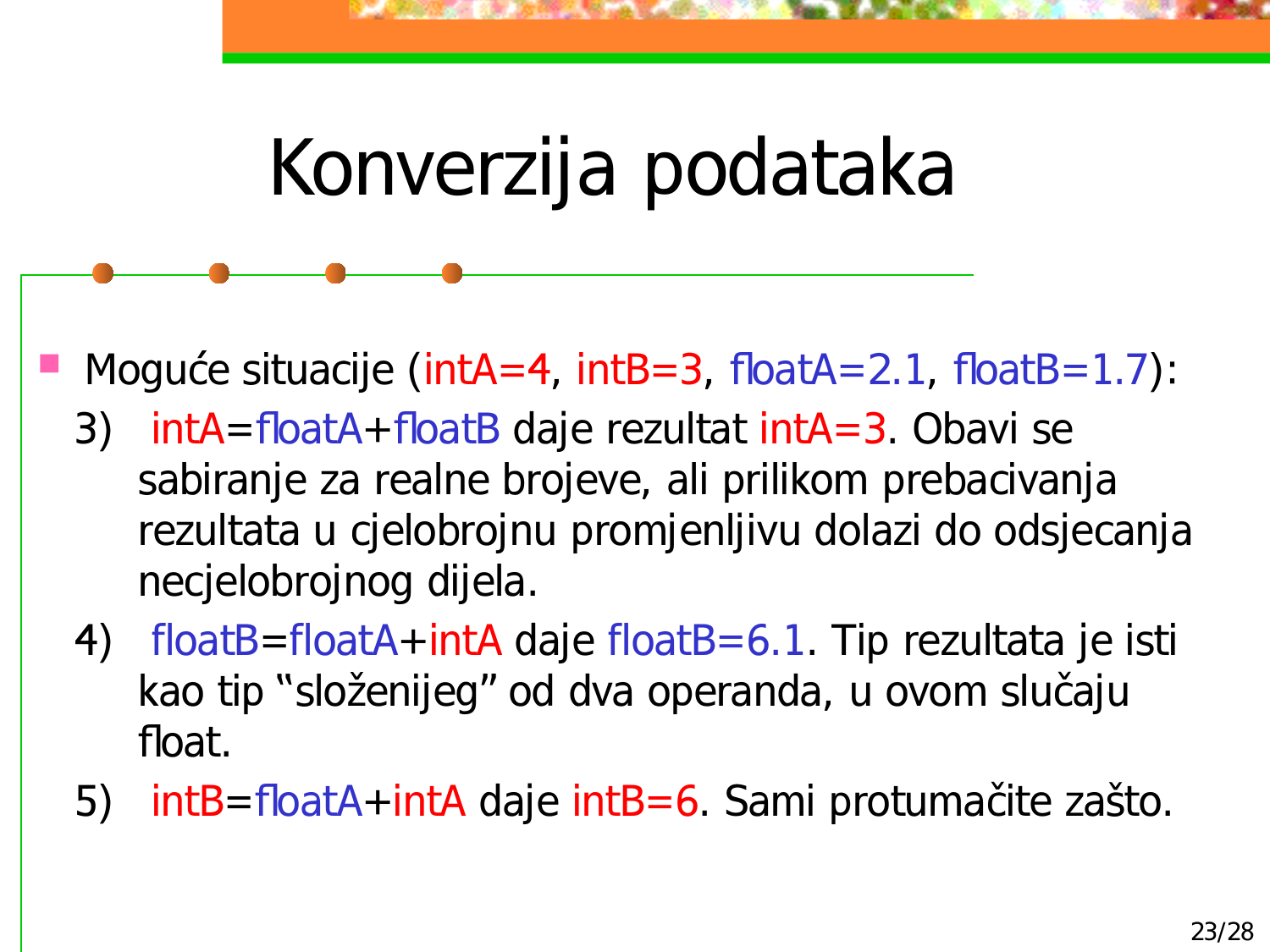

# Konverzija podataka
Moguće situacije (intA=4, intB=3, floatA=2.1, floatB=1.7):
 intA=floatA+floatB daje rezultat intA=3. Obavi se sabiranje za realne brojeve, ali prilikom prebacivanja rezultata u cjelobrojnu promjenljivu dolazi do odsjecanja necjelobrojnog dijela.
 floatB=floatA+intA daje floatB=6.1. Tip rezultata je isti kao tip “složenijeg” od dva operanda, u ovom slučaju float.
 intB=floatA+intA daje intB=6. Sami protumačite zašto.
23/28